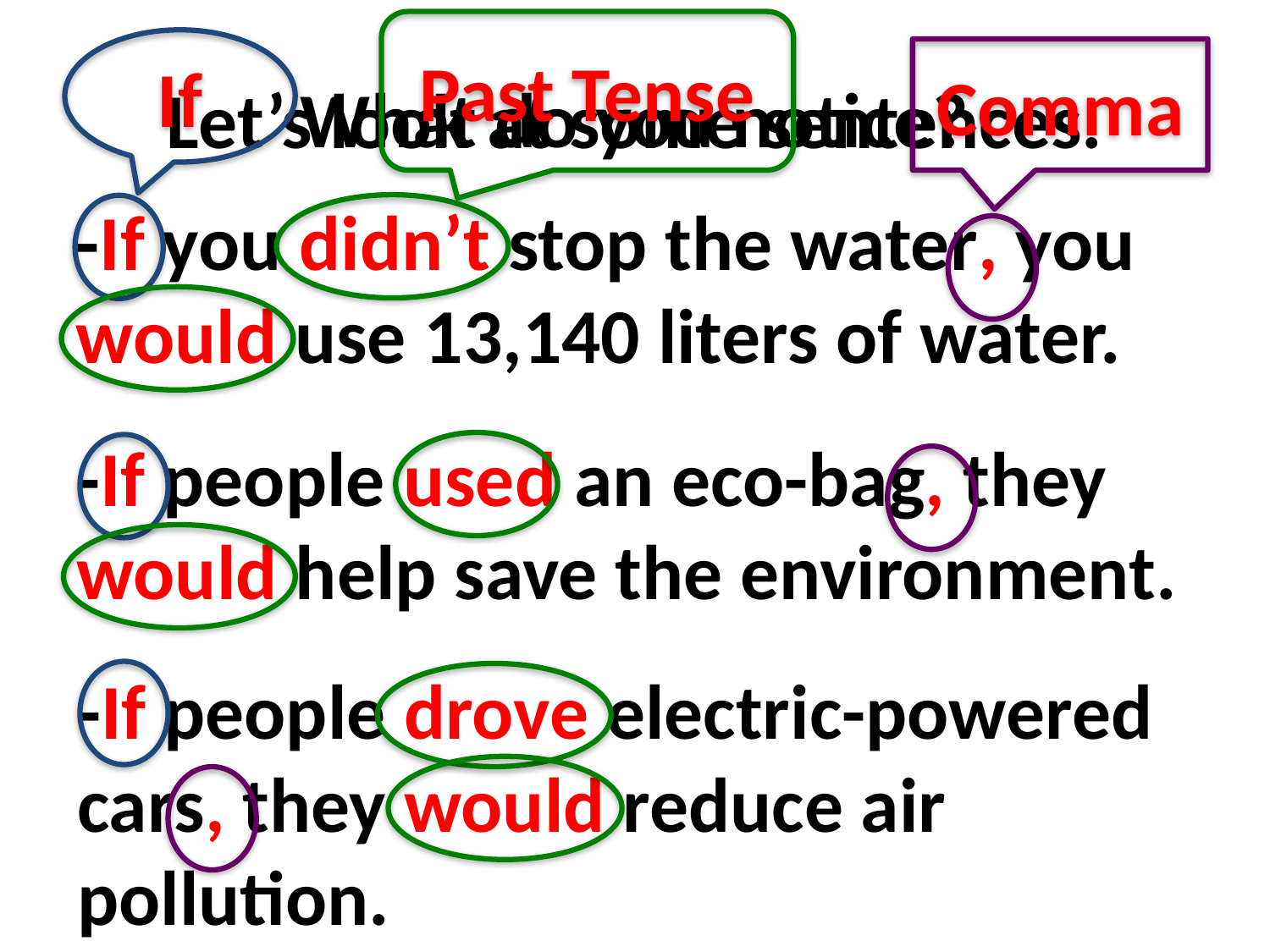

Past Tense
If
# Let’s look at some sentences.
Comma
What do you notice?
-If you didn’t stop the water, you would use 13,140 liters of water.

-If people used an eco-bag, they would help save the environment.

-If people drove electric-powered cars, they would reduce air pollution.